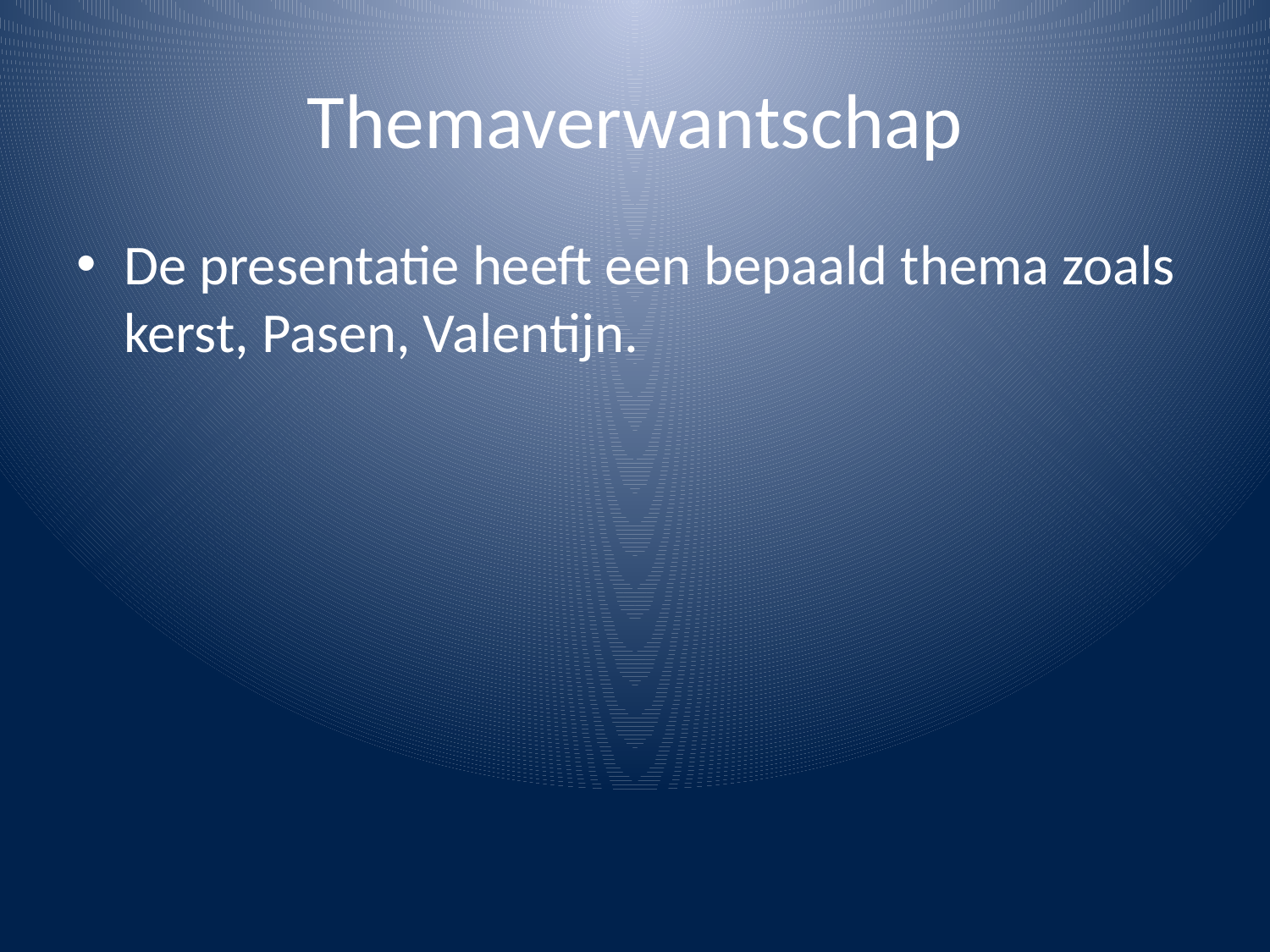

# Themaverwantschap
De presentatie heeft een bepaald thema zoals kerst, Pasen, Valentijn.